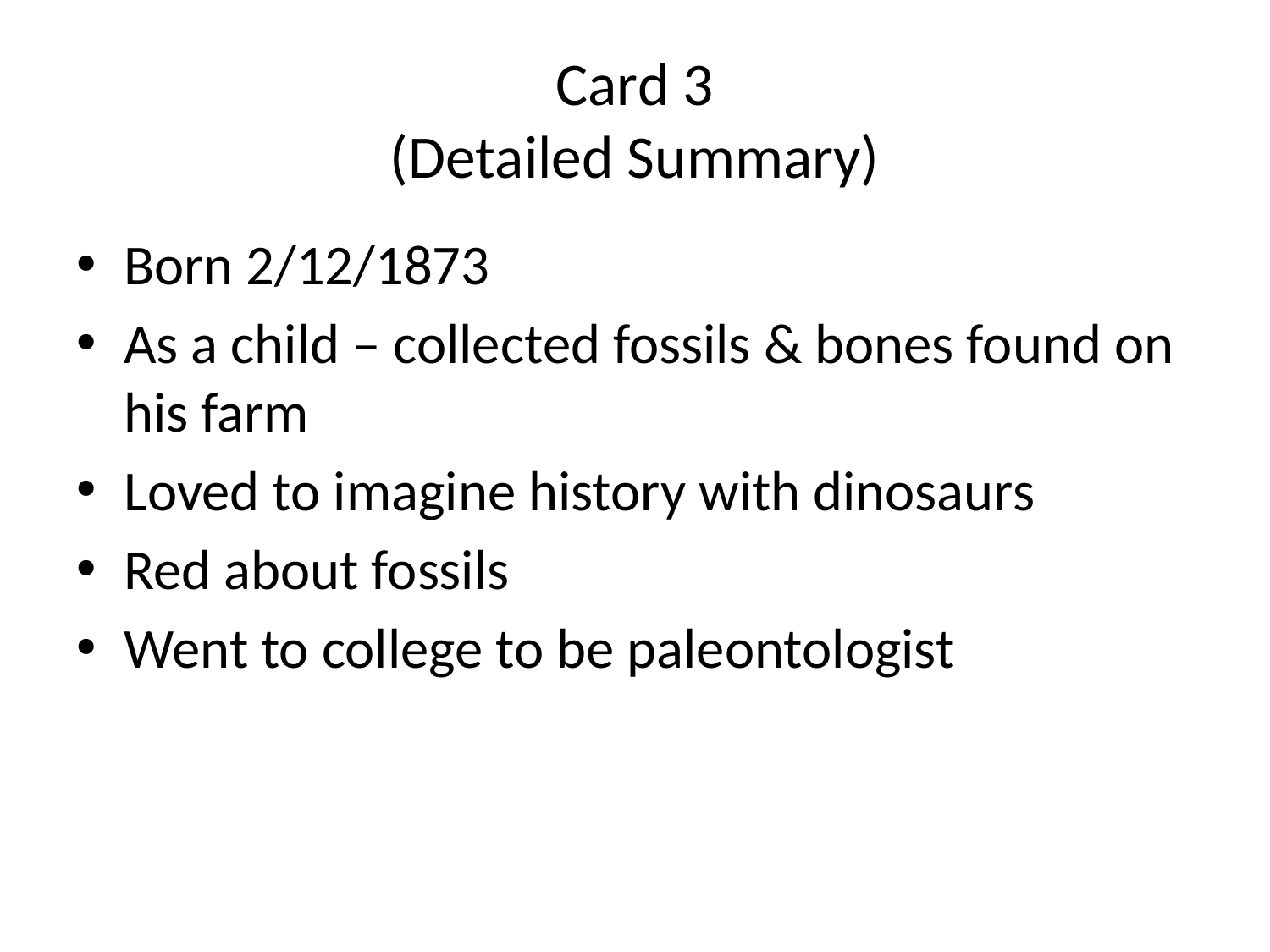

# Card 3 (Detailed Summary)
Born 2/12/1873
As a child – collected fossils & bones found on his farm
Loved to imagine history with dinosaurs
Red about fossils
Went to college to be paleontologist